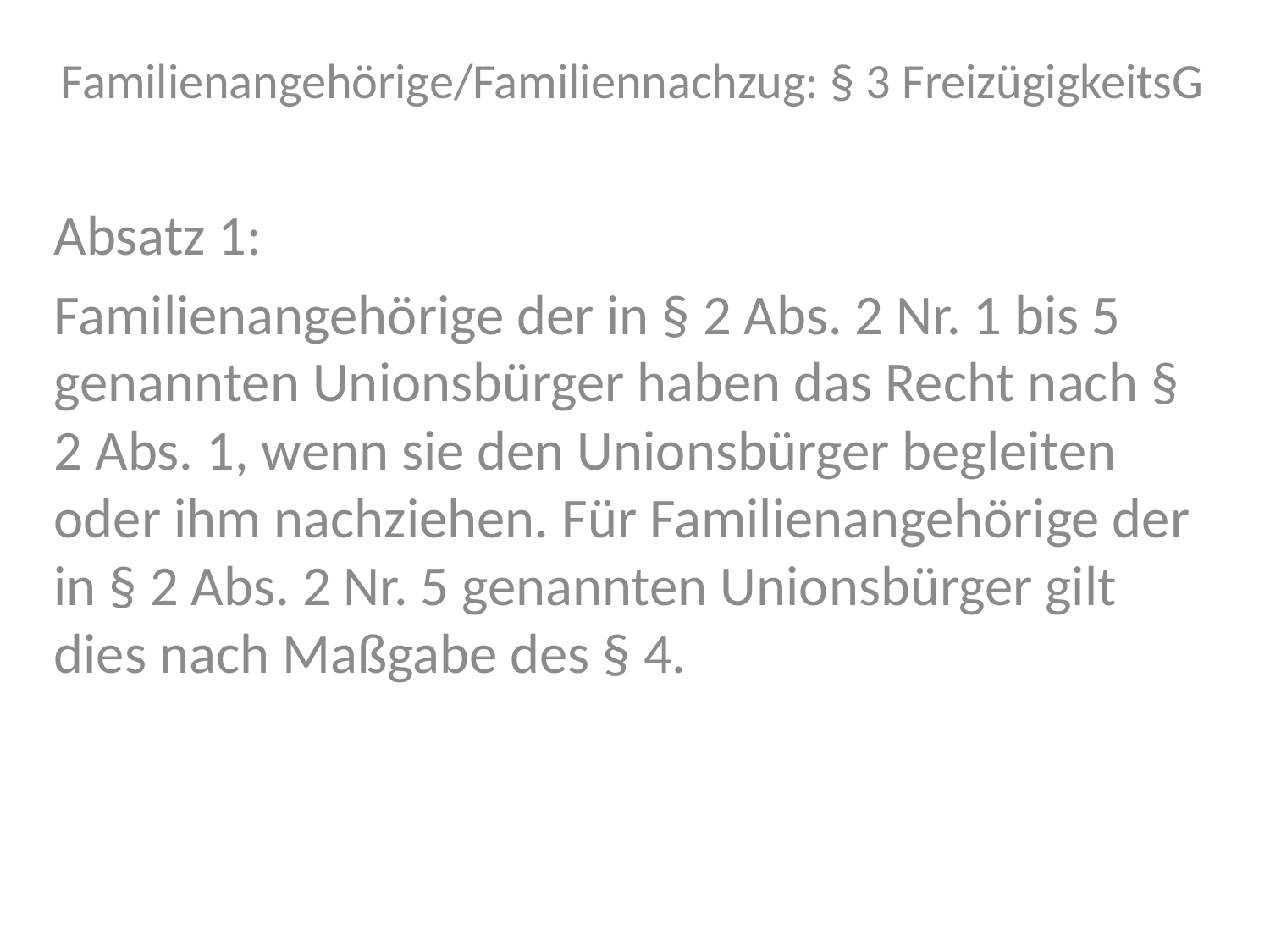

Familienangehörige/Familiennachzug: § 3 FreizügigkeitsG

Absatz 1:
Familienangehörige der in § 2 Abs. 2 Nr. 1 bis 5 genannten Unionsbürger haben das Recht nach § 2 Abs. 1, wenn sie den Unionsbürger begleiten oder ihm nachziehen. Für Familienangehörige der in § 2 Abs. 2 Nr. 5 genannten Unionsbürger gilt dies nach Maßgabe des § 4.